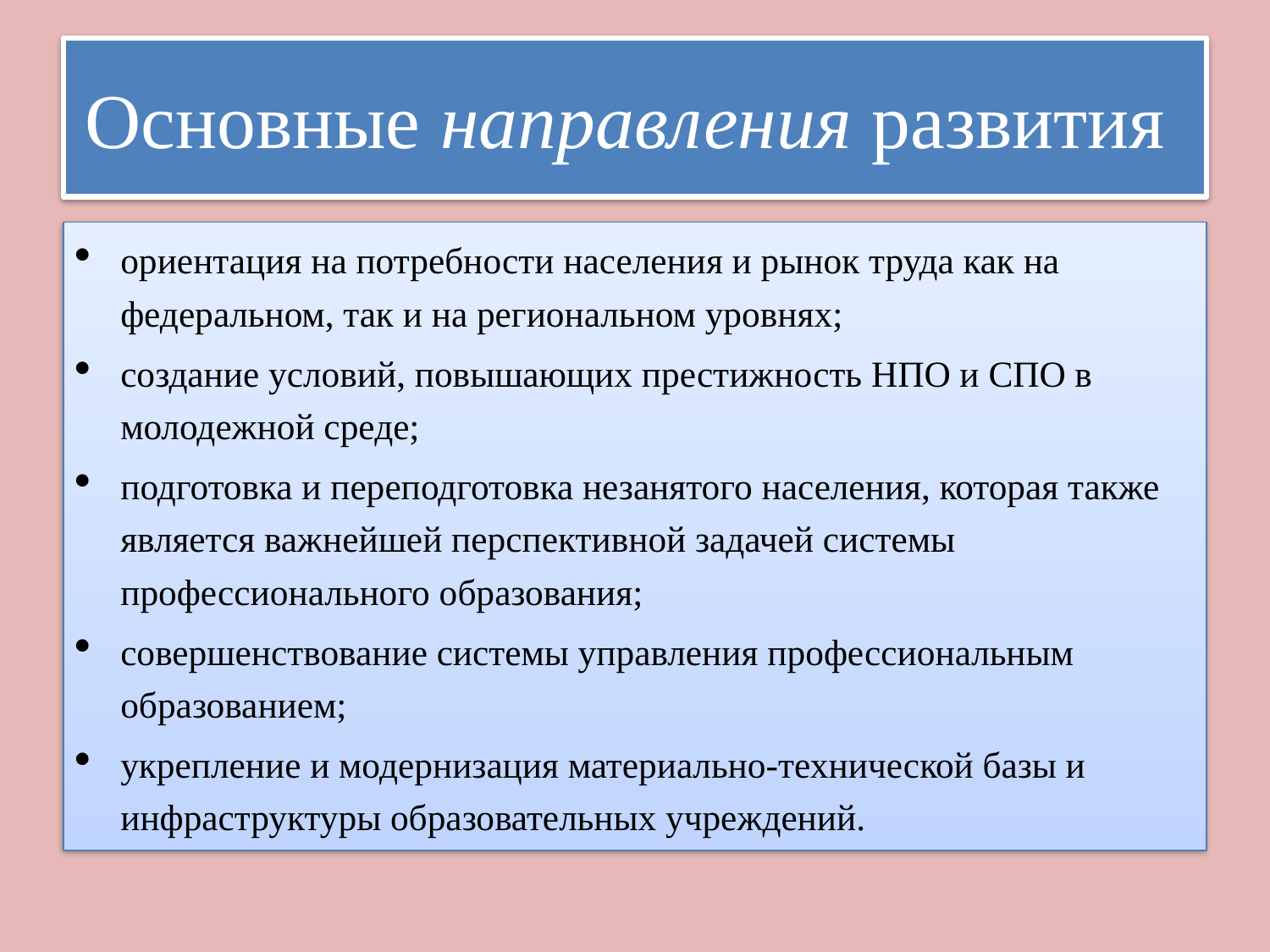

# Основные направления развития
ориентация на потребности населения и рынок труда как на федеральном, так и на региональном уровнях;
создание условий, повышающих престижность НПО и СПО в молодежной среде;
подготовка и переподготовка незанятого населения, которая также является важнейшей перспективной задачей системы профессионального образования;
совершенствование системы управления профессиональным образованием;
укрепление и модернизация материально-технической базы и инфраструктуры образовательных учреждений.